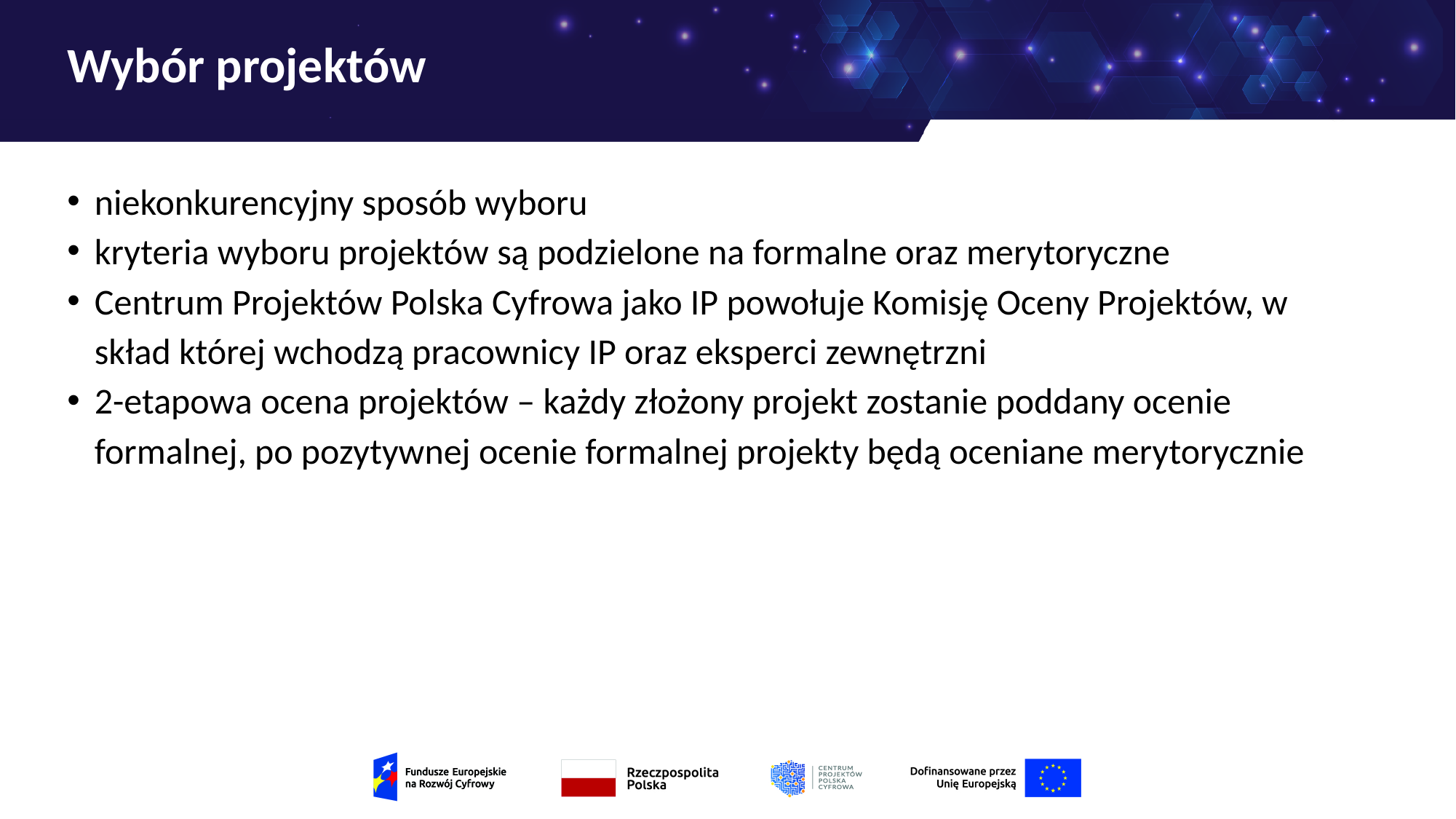

# Wybór projektów
niekonkurencyjny sposób wyboru
kryteria wyboru projektów są podzielone na formalne oraz merytoryczne
Centrum Projektów Polska Cyfrowa jako IP powołuje Komisję Oceny Projektów, w skład której wchodzą pracownicy IP oraz eksperci zewnętrzni
2-etapowa ocena projektów – każdy złożony projekt zostanie poddany ocenie formalnej, po pozytywnej ocenie formalnej projekty będą oceniane merytorycznie